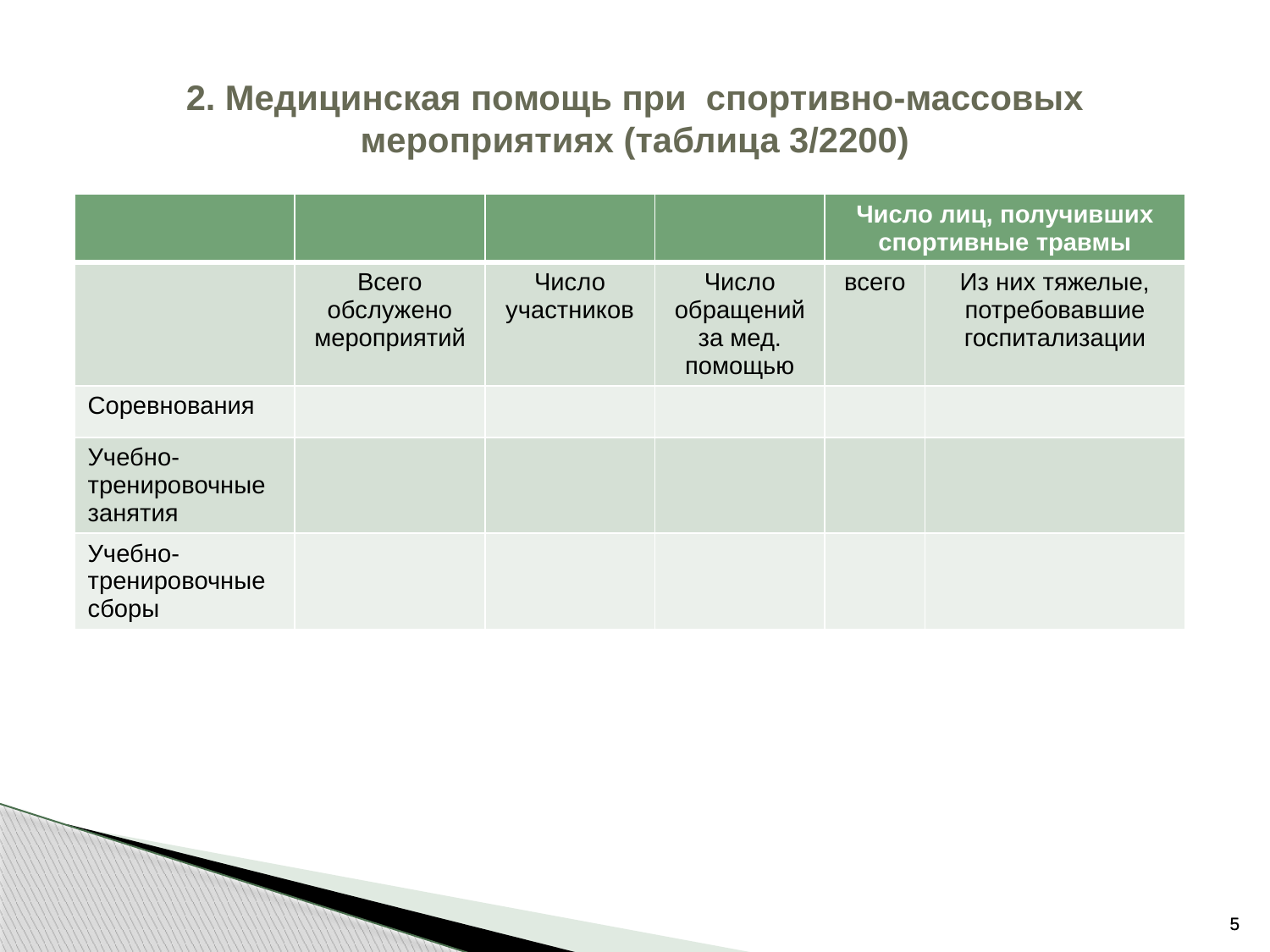

# 2. Медицинская помощь при  спортивно-массовых мероприятиях (таблица 3/2200)
|  |  |  |  | Число лиц, получивших спортивные травмы |  |
| --- | --- | --- | --- | --- | --- |
|  | Всего обслужено мероприятий | Число участников | Число обращений за мед. помощью | всего | Из них тяжелые, потребовавшие госпитализации |
| Соревнования |  |  |  |  |  |
| Учебно-тренировочные занятия |  |  |  |  |  |
| Учебно-тренировочные сборы |  |  |  |  |  |
5
5